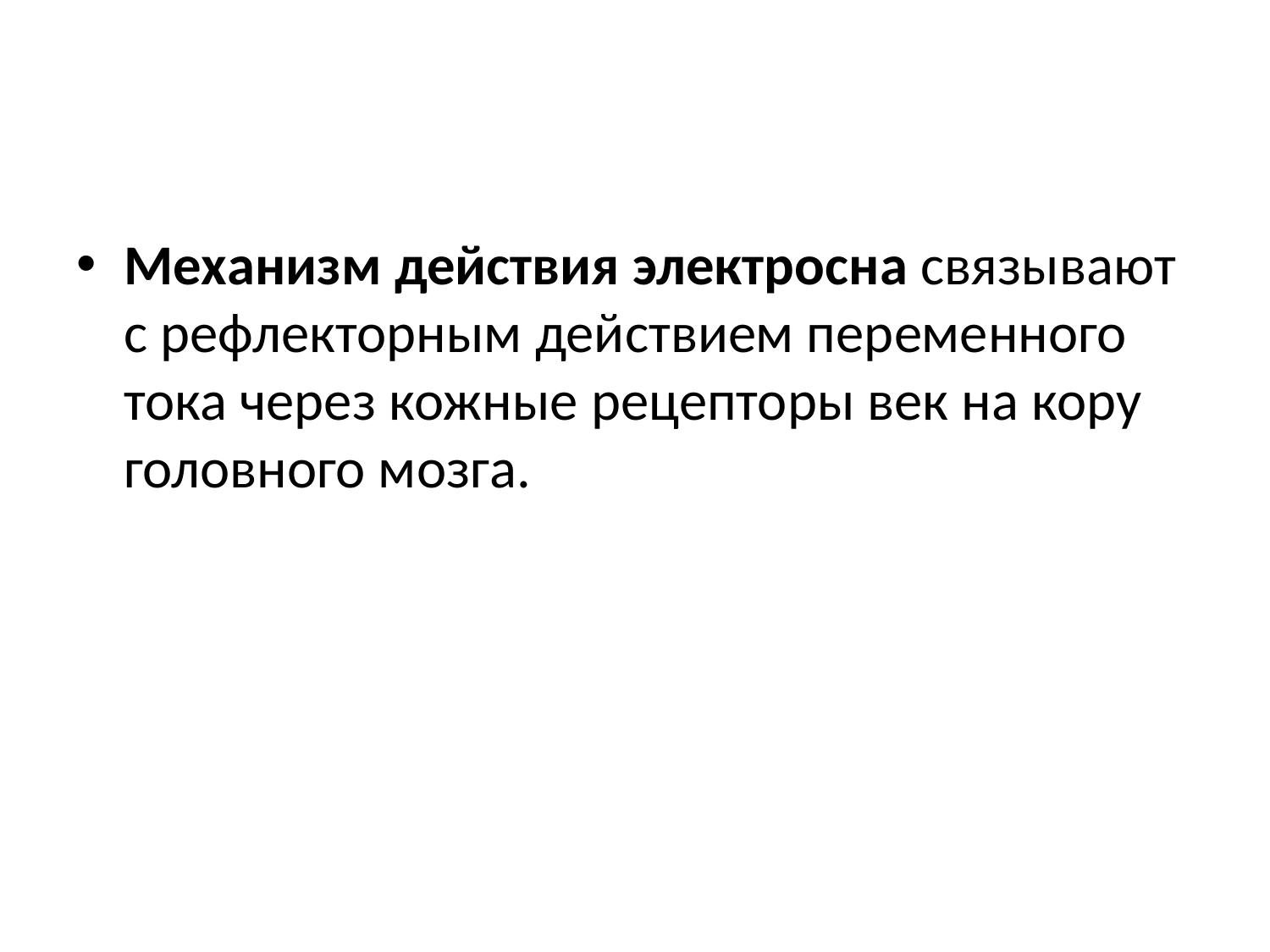

#
Механизм действия электросна связывают с рефлекторным дей­ствием переменного тока через кожные рецепторы век на кору го­ловного мозга.